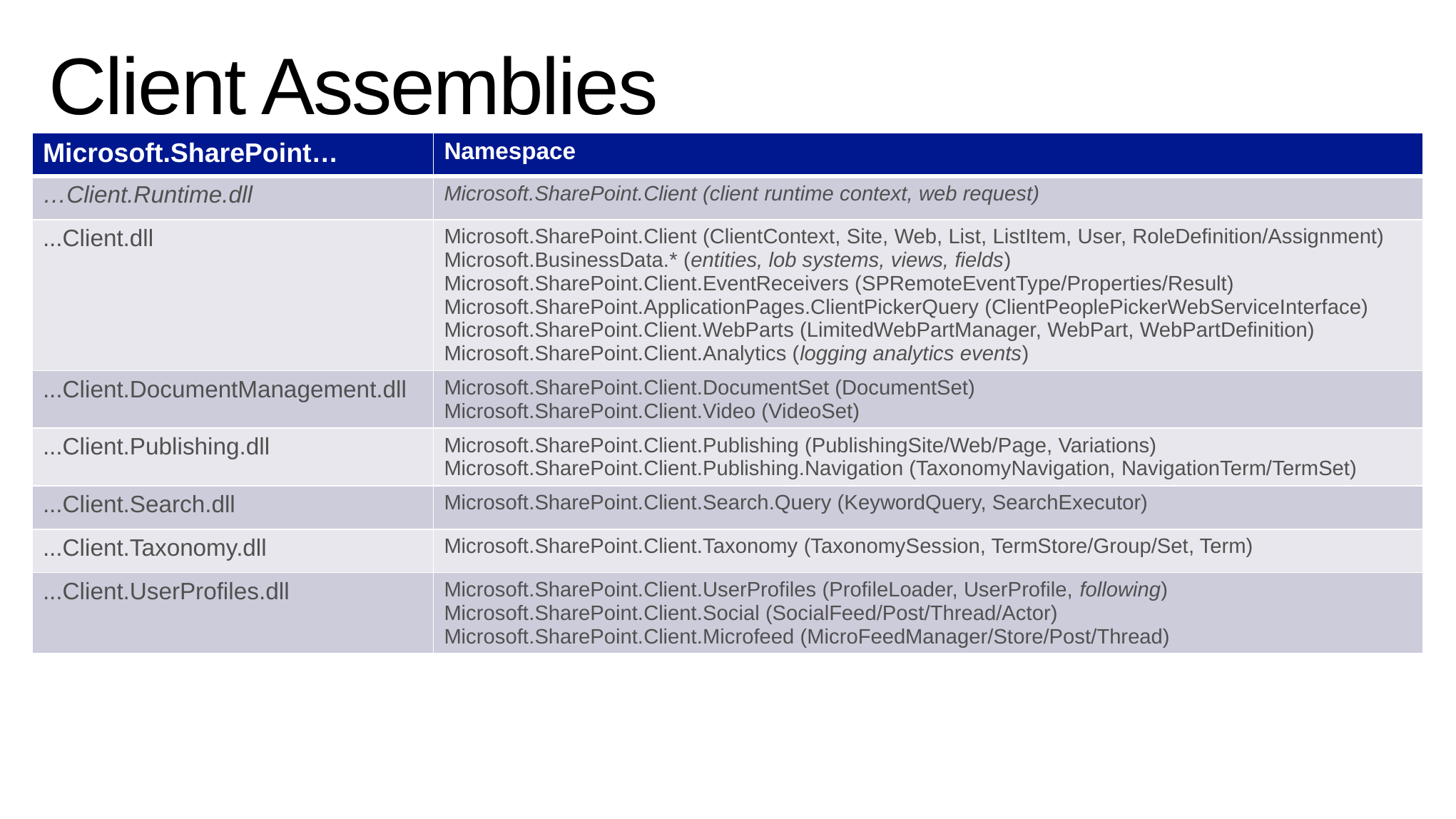

# Client Assemblies
| Microsoft.SharePoint… | Namespace |
| --- | --- |
| …Client.Runtime.dll | Microsoft.SharePoint.Client (client runtime context, web request) |
| ...Client.dll | Microsoft.SharePoint.Client (ClientContext, Site, Web, List, ListItem, User, RoleDefinition/Assignment) Microsoft.BusinessData.\* (entities, lob systems, views, fields) Microsoft.SharePoint.Client.EventReceivers (SPRemoteEventType/Properties/Result) Microsoft.SharePoint.ApplicationPages.ClientPickerQuery (ClientPeoplePickerWebServiceInterface) Microsoft.SharePoint.Client.WebParts (LimitedWebPartManager, WebPart, WebPartDefinition) Microsoft.SharePoint.Client.Analytics (logging analytics events) |
| ...Client.DocumentManagement.dll | Microsoft.SharePoint.Client.DocumentSet (DocumentSet) Microsoft.SharePoint.Client.Video (VideoSet) |
| ...Client.Publishing.dll | Microsoft.SharePoint.Client.Publishing (PublishingSite/Web/Page, Variations) Microsoft.SharePoint.Client.Publishing.Navigation (TaxonomyNavigation, NavigationTerm/TermSet) |
| ...Client.Search.dll | Microsoft.SharePoint.Client.Search.Query (KeywordQuery, SearchExecutor) |
| ...Client.Taxonomy.dll | Microsoft.SharePoint.Client.Taxonomy (TaxonomySession, TermStore/Group/Set, Term) |
| ...Client.UserProfiles.dll | Microsoft.SharePoint.Client.UserProfiles (ProfileLoader, UserProfile, following) Microsoft.SharePoint.Client.Social (SocialFeed/Post/Thread/Actor) Microsoft.SharePoint.Client.Microfeed (MicroFeedManager/Store/Post/Thread) |